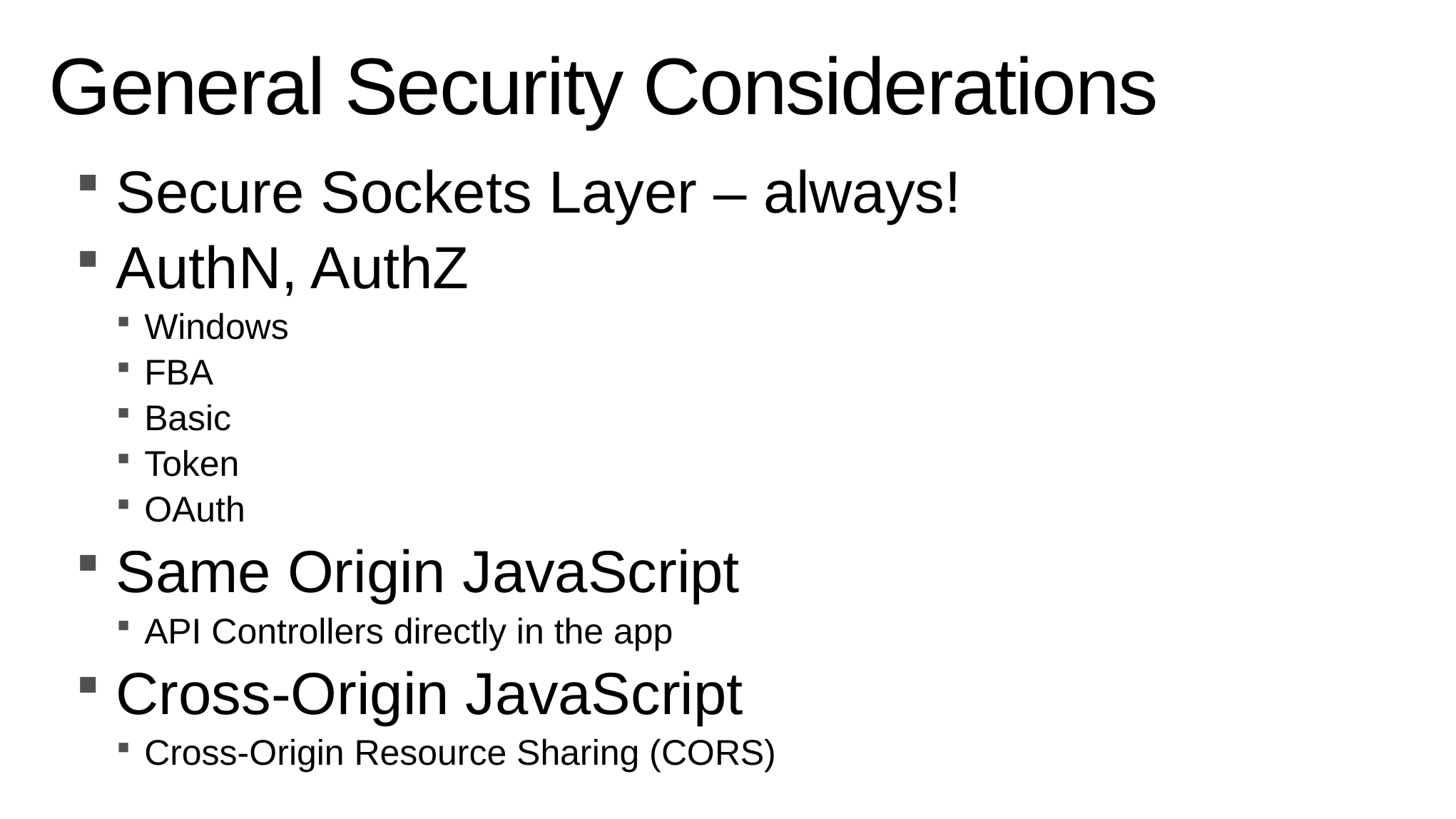

# General Security Considerations
Secure Sockets Layer – always!
AuthN, AuthZ
Windows
FBA
Basic
Token
OAuth
Same Origin JavaScript
API Controllers directly in the app
Cross-Origin JavaScript
Cross-Origin Resource Sharing (CORS)